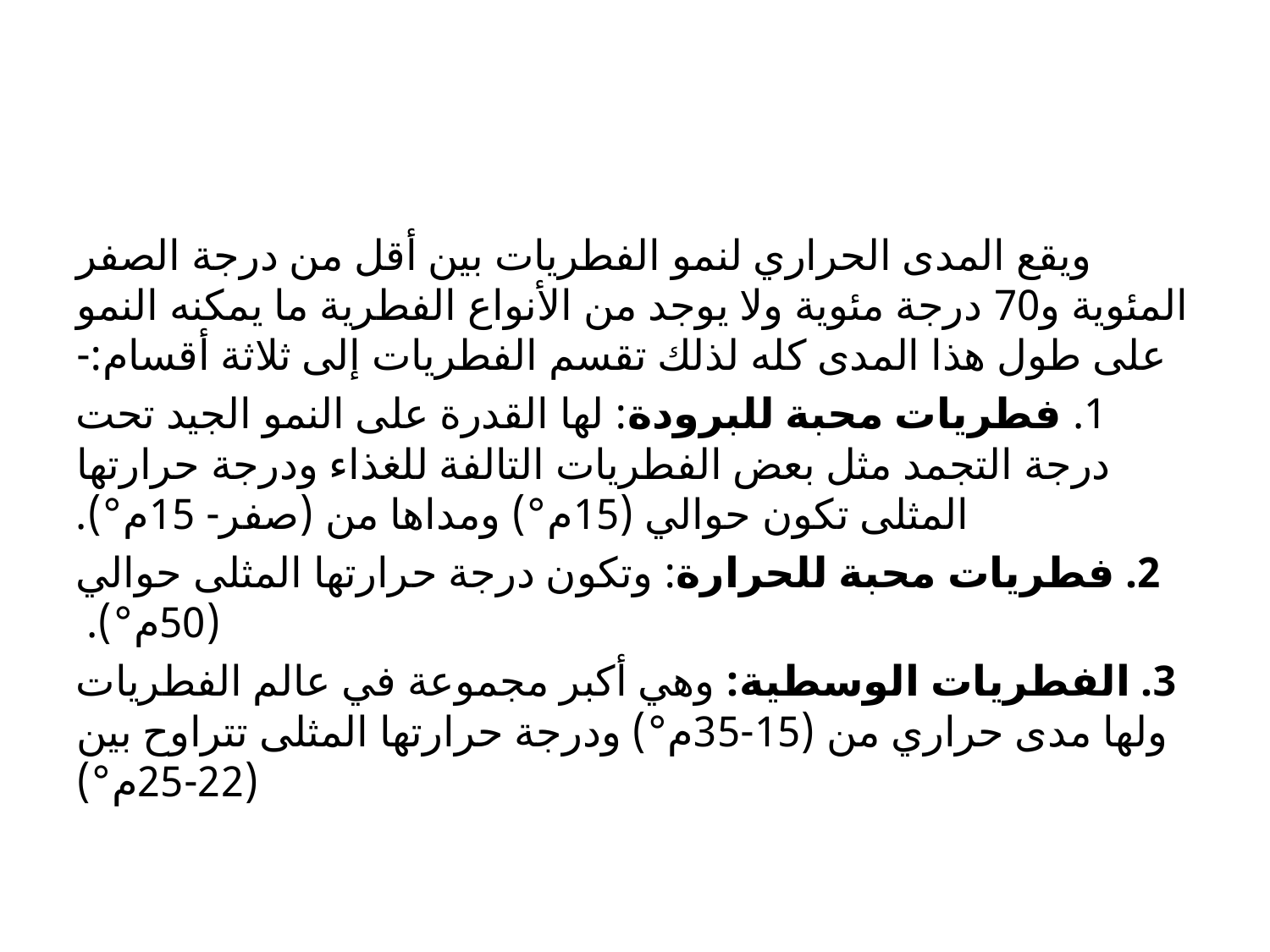

ويقع المدى الحراري لنمو الفطريات بين أقل من درجة الصفر المئوية و70 درجة مئوية ولا يوجد من الأنواع الفطرية ما يمكنه النمو على طول هذا المدى كله لذلك تقسم الفطريات إلى ثلاثة أقسام:-
1. فطريات محبة للبرودة: لها القدرة على النمو الجيد تحت درجة التجمد مثل بعض الفطريات التالفة للغذاء ودرجة حرارتها المثلى تكون حوالي (15م°) ومداها من (صفر- 15م°).
2. فطريات محبة للحرارة: وتكون درجة حرارتها المثلى حوالي (50م°).
3. الفطريات الوسطية: وهي أكبر مجموعة في عالم الفطريات ولها مدى حراري من (15-35م°) ودرجة حرارتها المثلى تتراوح بين (22-25م°)